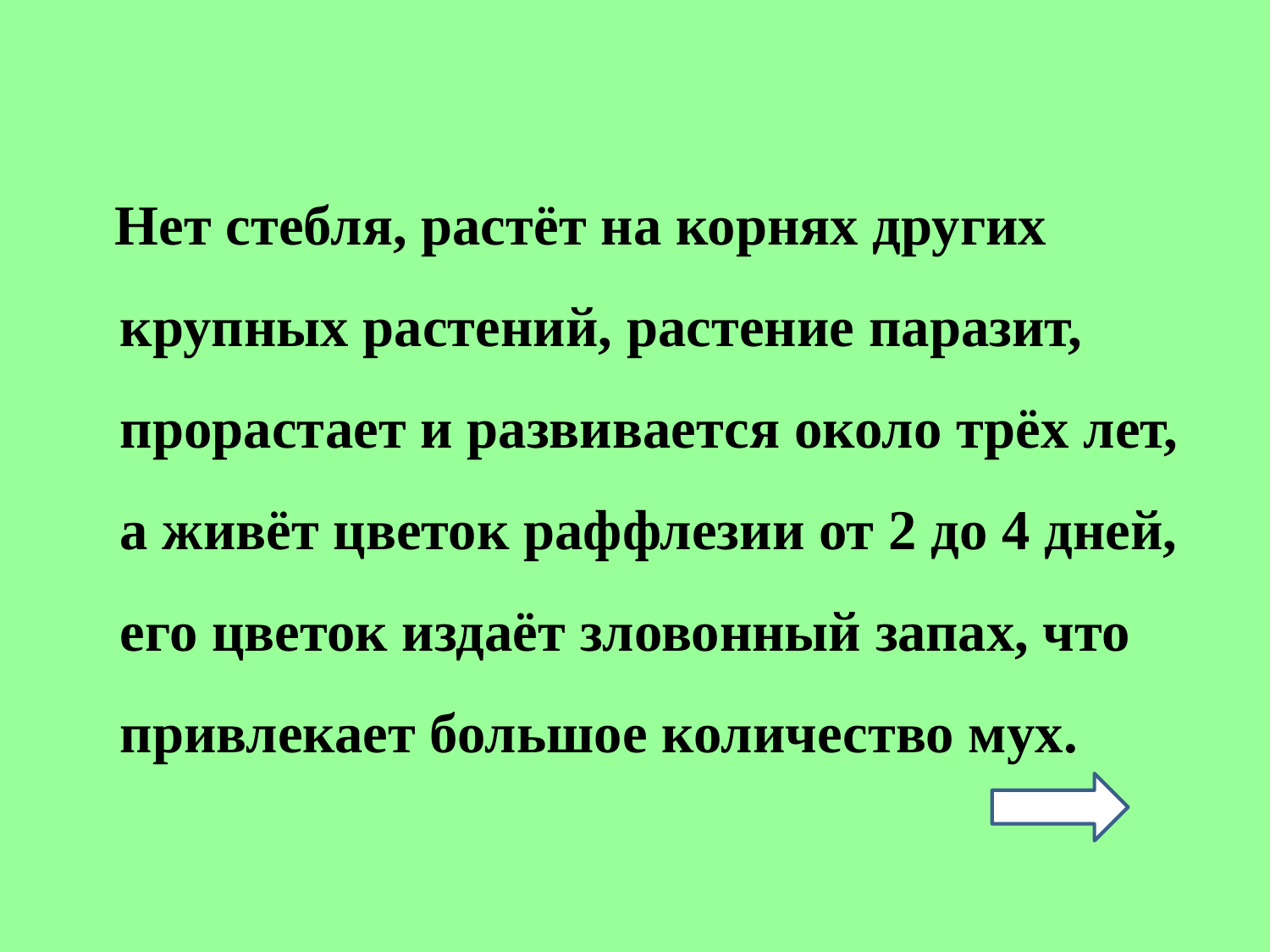

#

   Нет стебля, растёт на корнях других крупных растений, растение паразит,  прорастает и развивается около трёх лет, а живёт цветок раффлезии от 2 до 4 дней, его цветок издаёт зловонный запах, что привлекает большое количество мух.